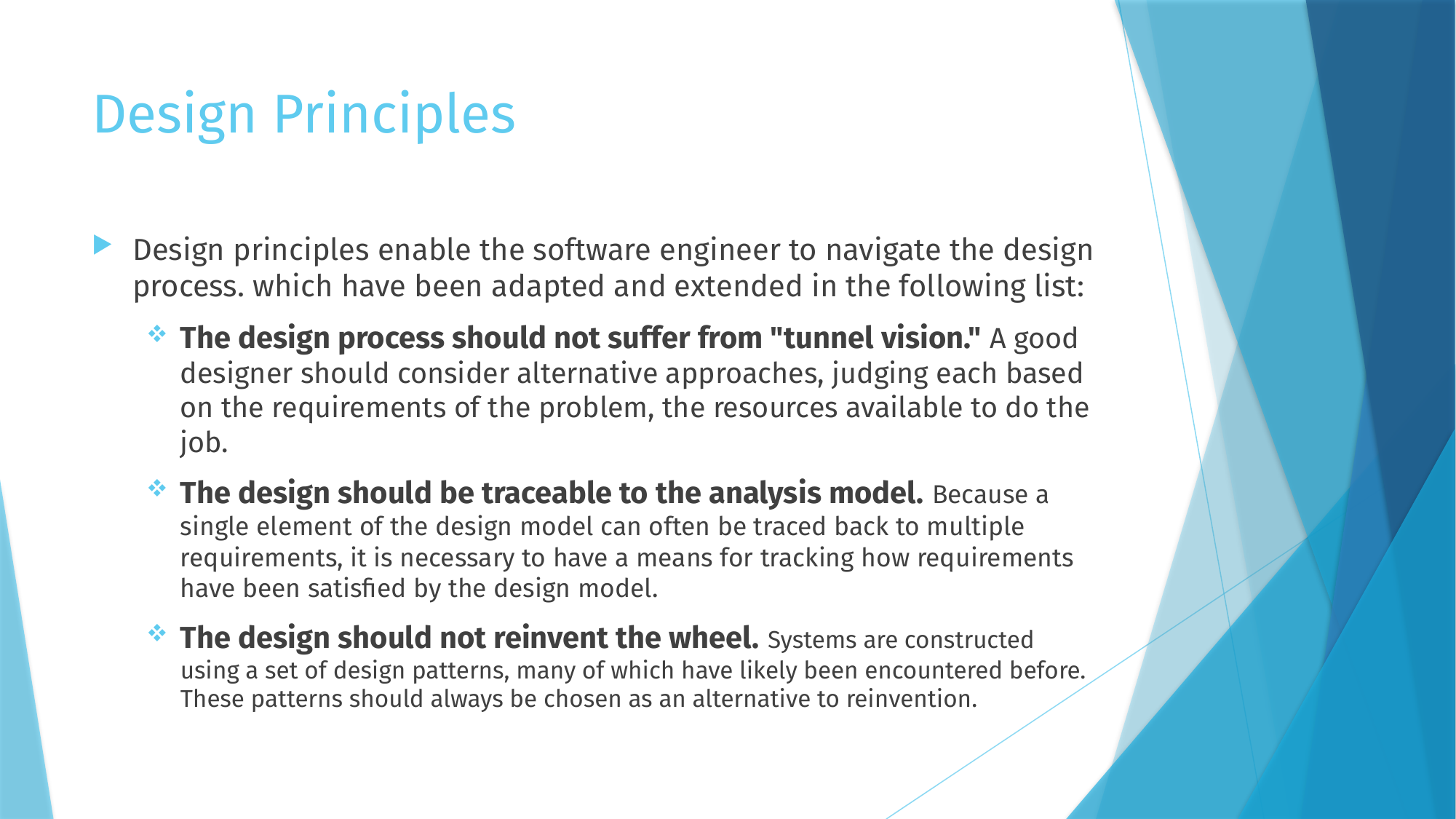

# Design Principles
Design principles enable the software engineer to navigate the design process. which have been adapted and extended in the following list:
The design process should not suffer from "tunnel vision." A good designer should consider alternative approaches, judging each based on the requirements of the problem, the resources available to do the job.
The design should be traceable to the analysis model. Because a single element of the design model can often be traced back to multiple requirements, it is necessary to have a means for tracking how requirements have been satisfied by the design model.
The design should not reinvent the wheel. Systems are constructed using a set of design patterns, many of which have likely been encountered before. These patterns should always be chosen as an alternative to reinvention.